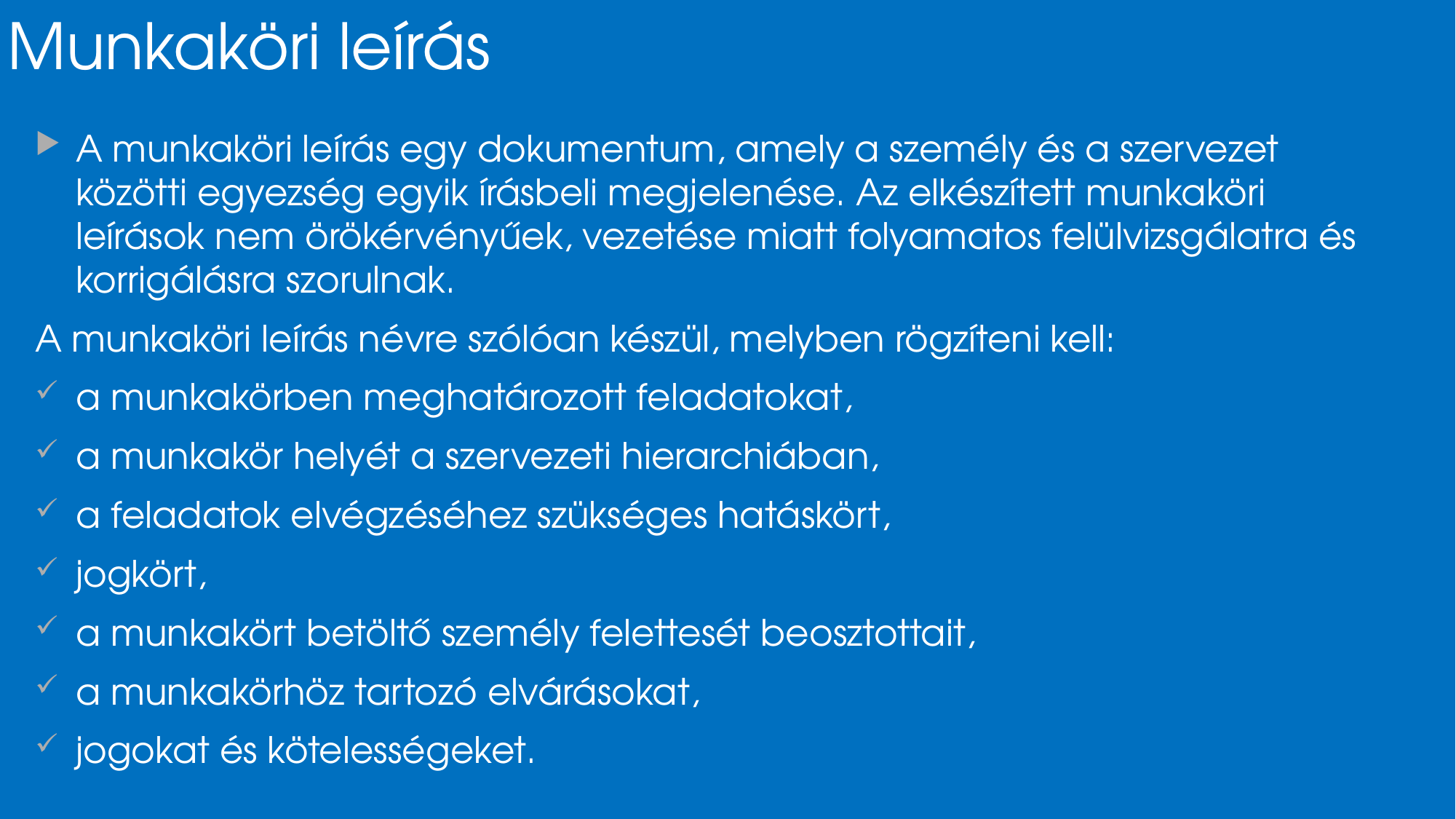

# Munkaköri leírás
A munkaköri leírás egy dokumentum, amely a személy és a szervezet közötti egyezség egyik írásbeli megjelenése. Az elkészített munkaköri leírások nem örökérvényűek, vezetése miatt folyamatos felülvizsgálatra és korrigálásra szorulnak.
A munkaköri leírás névre szólóan készül, melyben rögzíteni kell:
a munkakörben meghatározott feladatokat,
a munkakör helyét a szervezeti hierarchiában,
a feladatok elvégzéséhez szükséges hatáskört,
jogkört,
a munkakört betöltő személy felettesét beosztottait,
a munkakörhöz tartozó elvárásokat,
jogokat és kötelességeket.